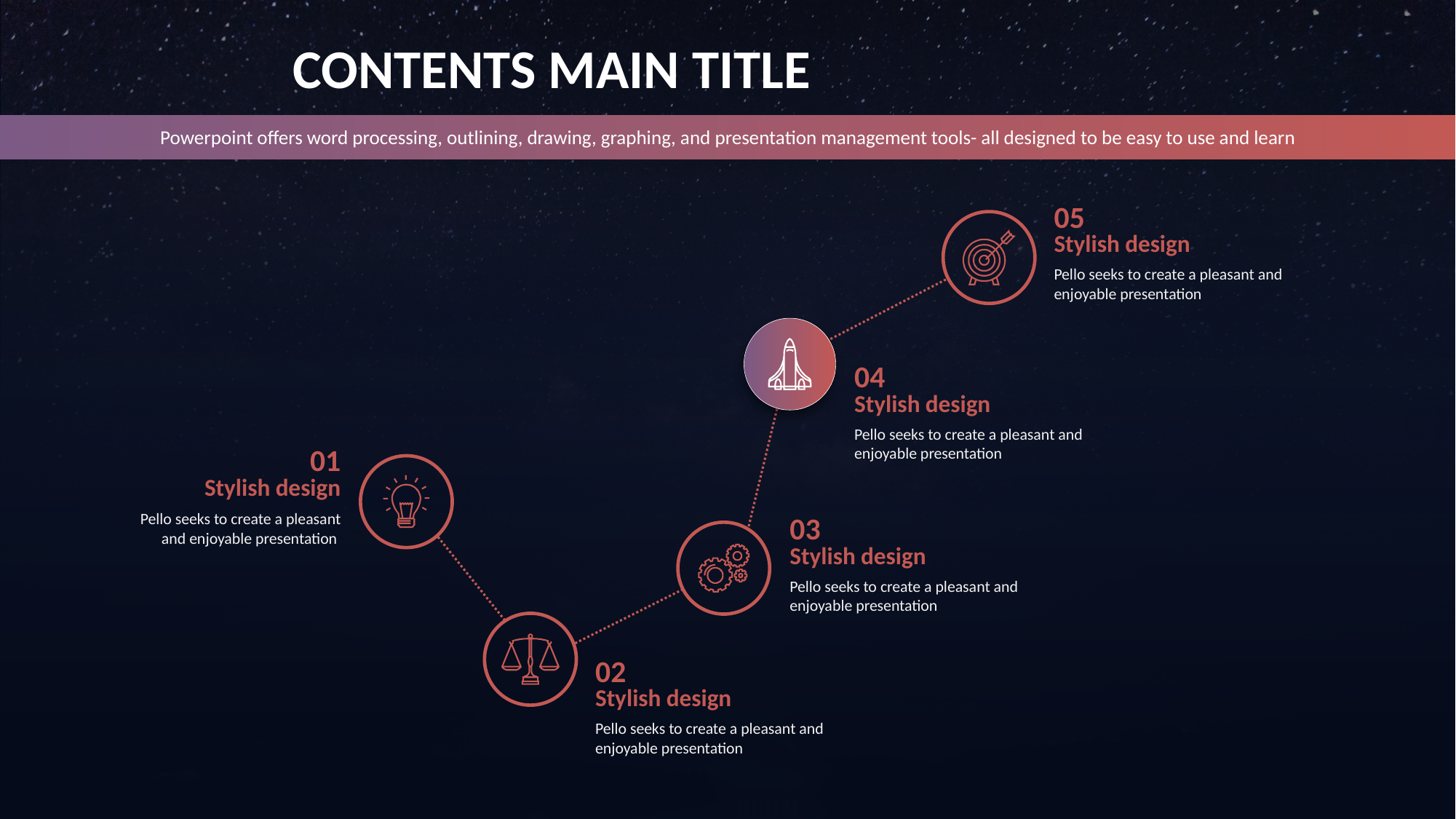

CONTENTS MAIN TITLE

Powerpoint offers word processing, outlining, drawing, graphing, and presentation management tools- all designed to be easy to use and learn
05
Stylish design
Pello seeks to create a pleasant and enjoyable presentation

04
Stylish design
Pello seeks to create a pleasant and enjoyable presentation
01
Stylish design
Pello seeks to create a pleasant and enjoyable presentation

03
Stylish design
Pello seeks to create a pleasant and enjoyable presentation

02
Stylish design
Pello seeks to create a pleasant and enjoyable presentation